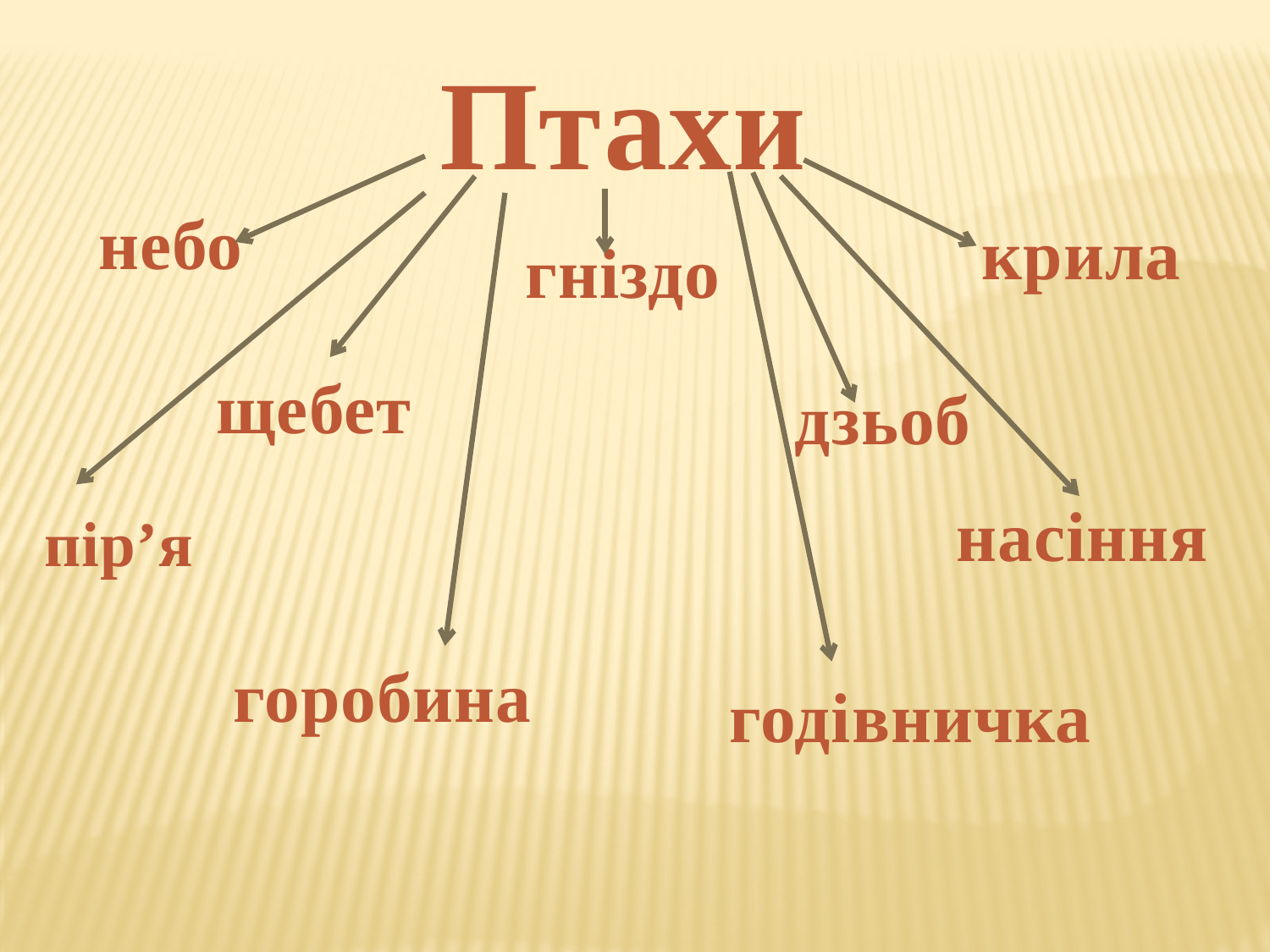

Птахи
небо
крила
гніздо
щебет
дзьоб
насіння
пір’я
горобина
годівничка